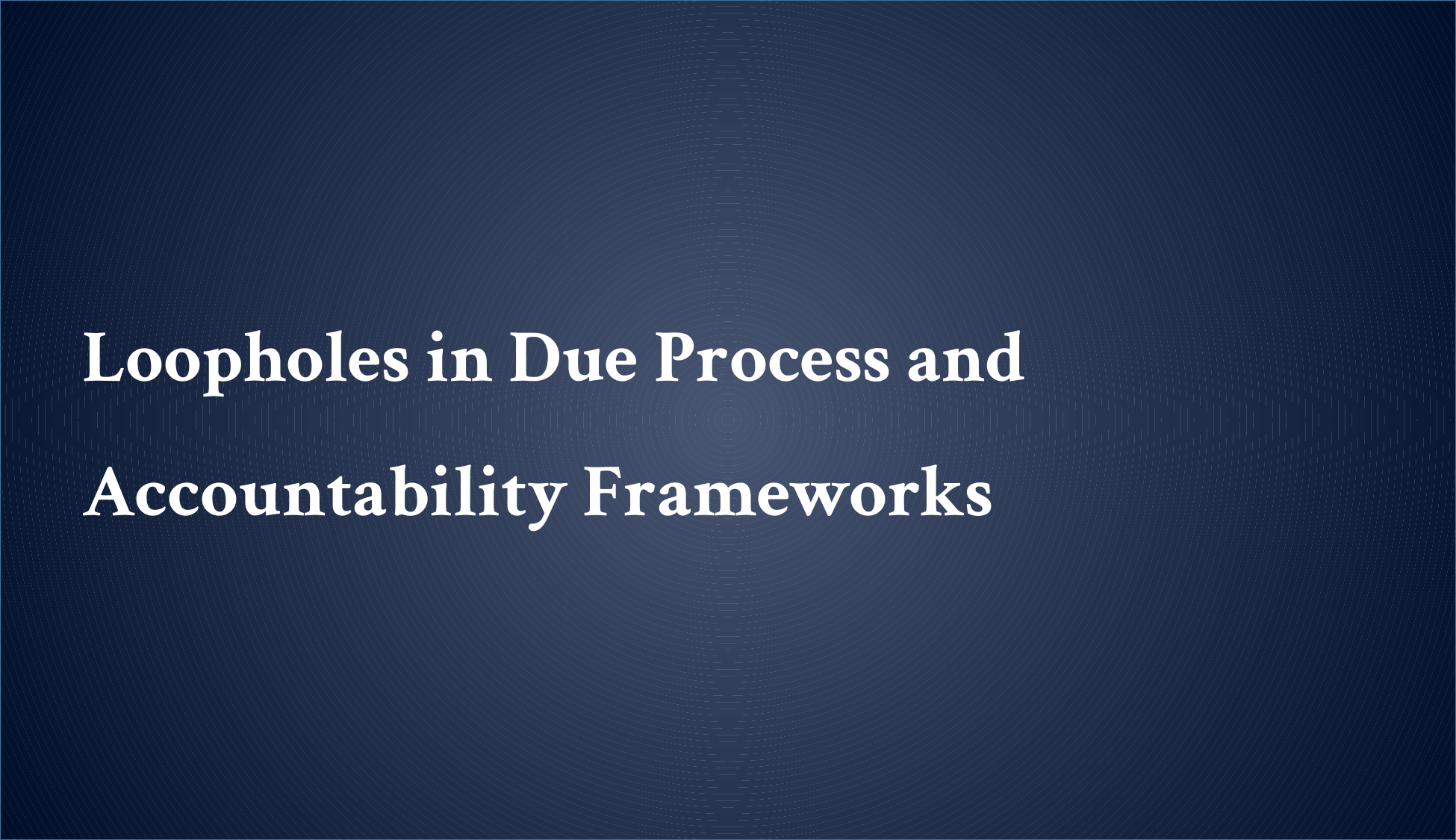

Loopholes in Due Process and Accountability Frameworks